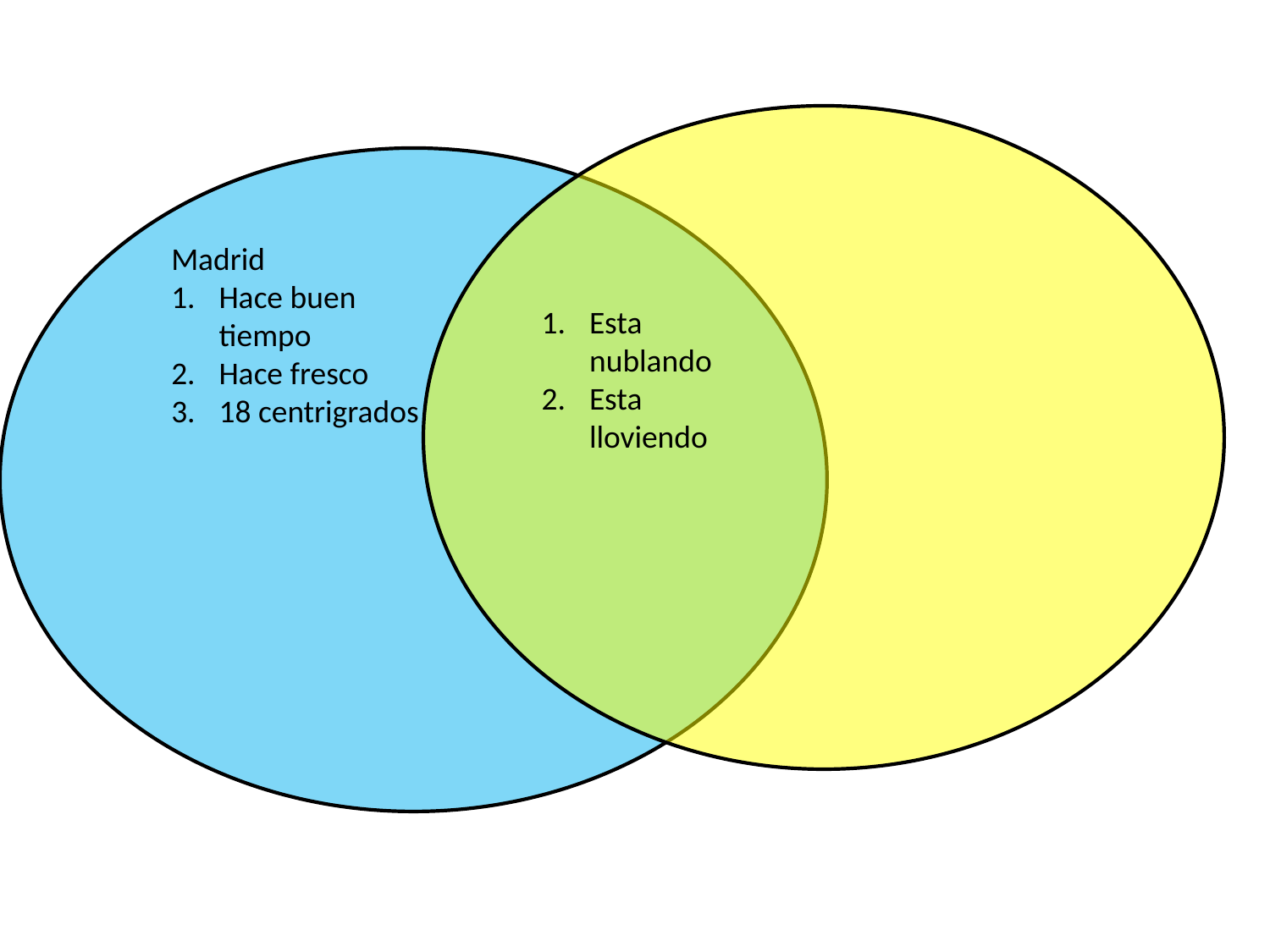

Madrid
Hace buen tiempo
Hace fresco
18 centrigrados

Esta nublando
Esta lloviendo